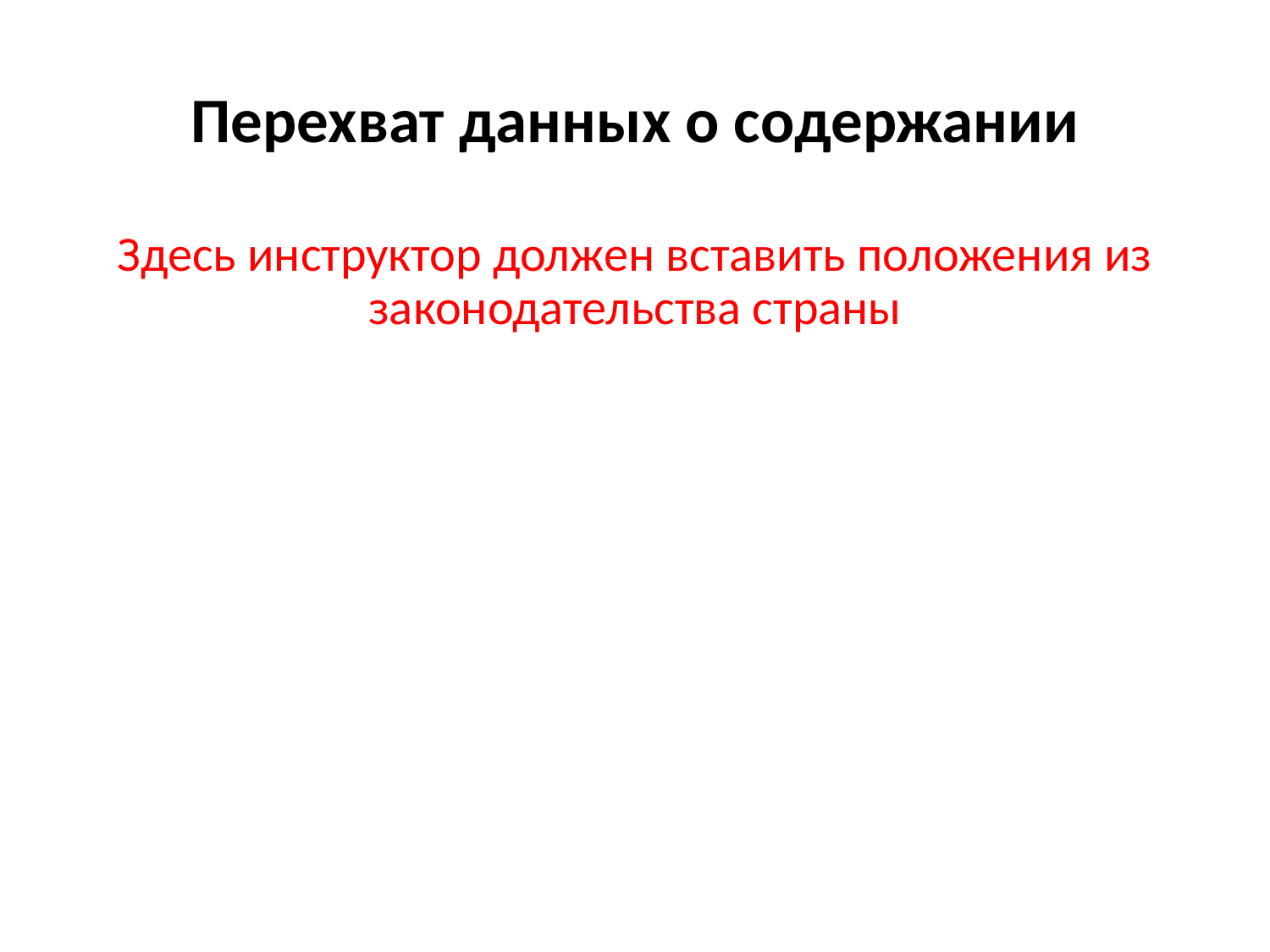

# Перехват данных о содержании
Здесь инструктор должен вставить положения из законодательства страны